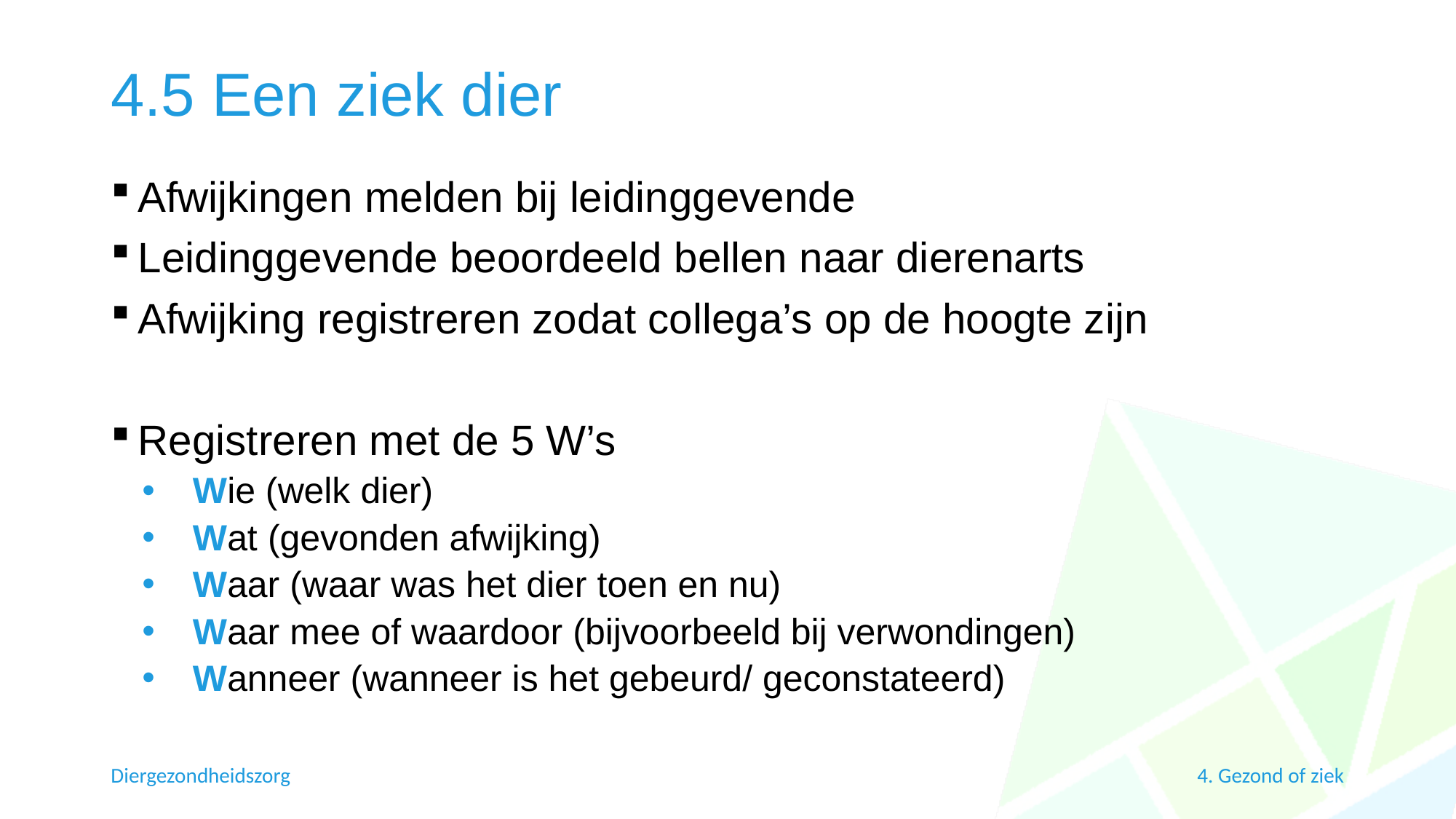

# 4.5 Een ziek dier
Afwijkingen melden bij leidinggevende
Leidinggevende beoordeeld bellen naar dierenarts
Afwijking registreren zodat collega’s op de hoogte zijn

Registreren met de 5 W’s
Wie (welk dier)
Wat (gevonden afwijking)
Waar (waar was het dier toen en nu)
Waar mee of waardoor (bijvoorbeeld bij verwondingen)
Wanneer (wanneer is het gebeurd/ geconstateerd)
Diergezondheidszorg
4. Gezond of ziek